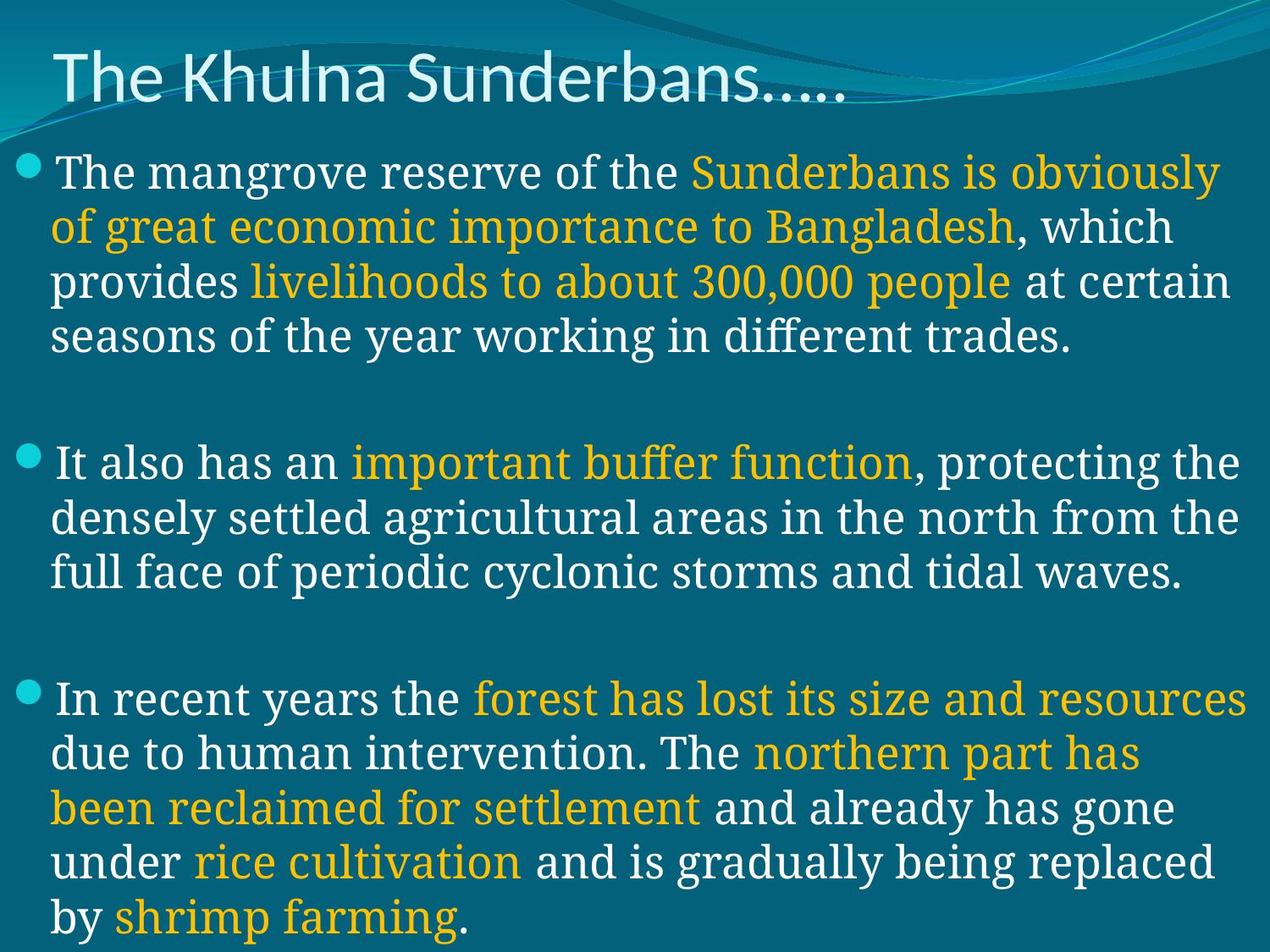

# The Khulna Sunderbans…..
The mangrove reserve of the Sunderbans is obviously of great economic importance to Bangladesh, which provides livelihoods to about 300,000 people at certain seasons of the year working in different trades.

It also has an important buffer function, protecting the densely settled agricultural areas in the north from the full face of periodic cyclonic storms and tidal waves.

In recent years the forest has lost its size and resources due to human intervention. The northern part has been reclaimed for settlement and already has gone under rice cultivation and is gradually being replaced by shrimp farming.